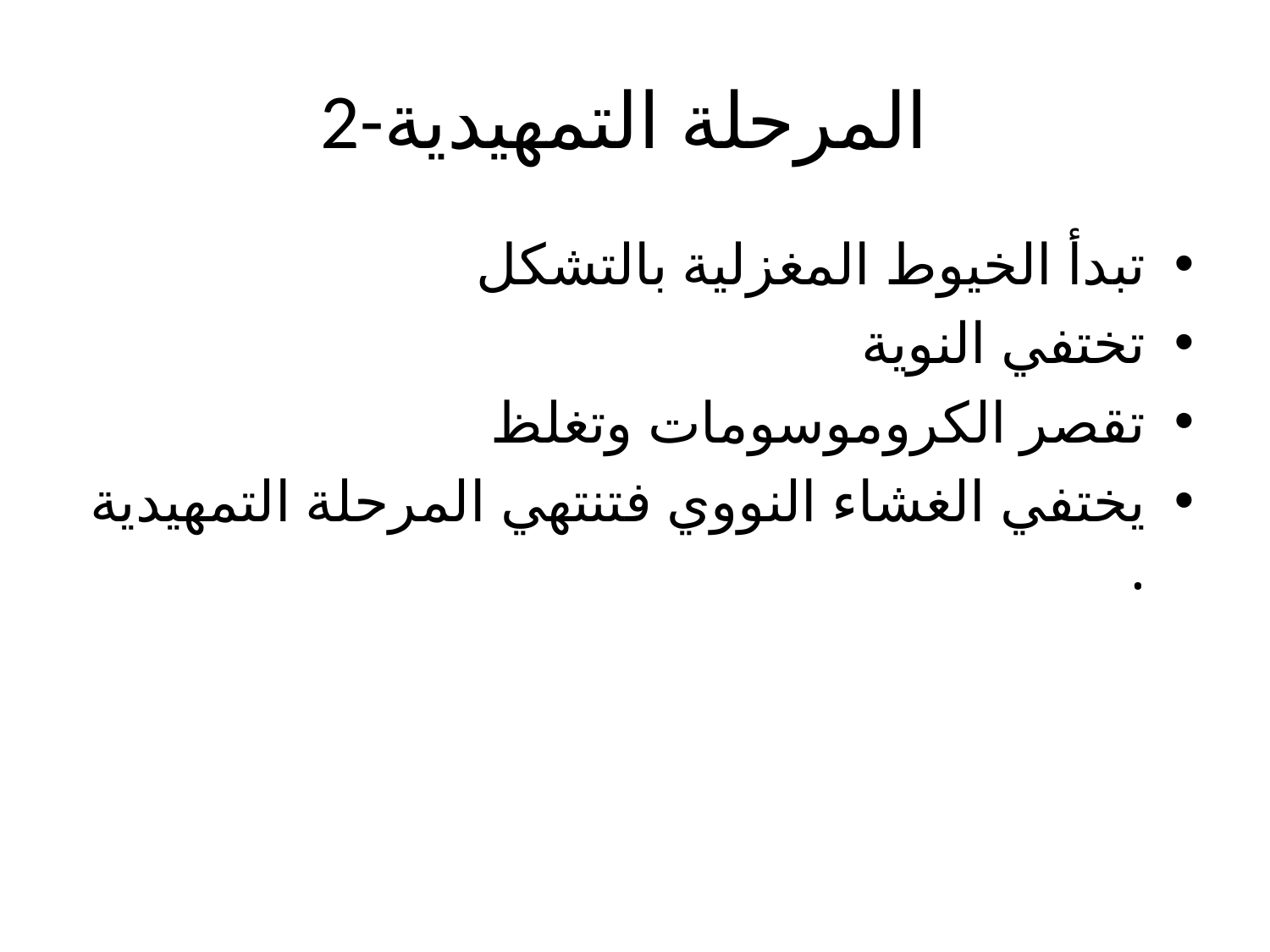

# 2-المرحلة التمهيدية
تبدأ الخيوط المغزلية بالتشكل
تختفي النوية
تقصر الكروموسومات وتغلظ
يختفي الغشاء النووي فتنتهي المرحلة التمهيدية .